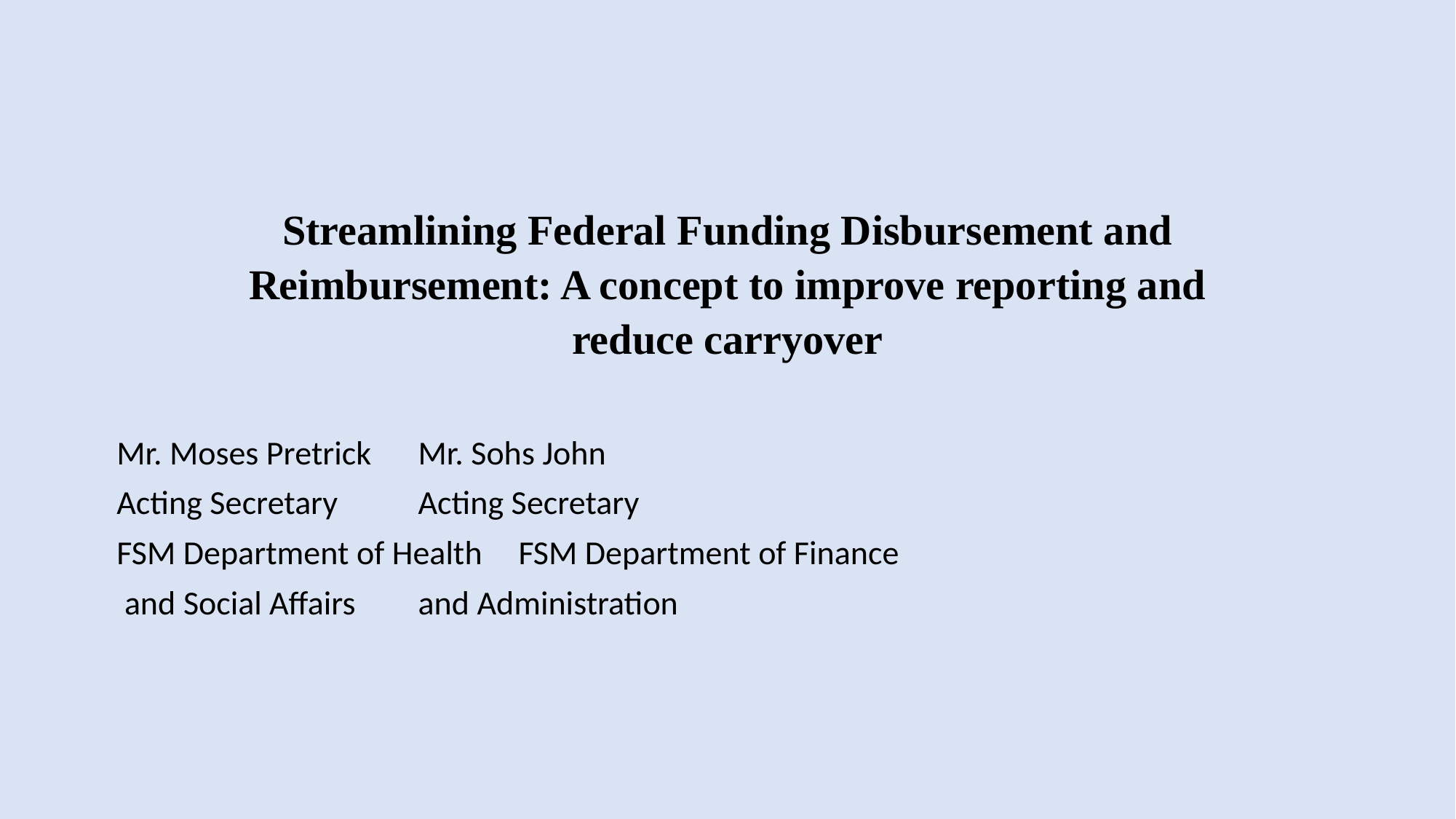

# Streamlining Federal Funding Disbursement and Reimbursement: A concept to improve reporting and reduce carryover
Mr. Moses Pretrick					Mr. Sohs John
Acting Secretary					Acting Secretary
FSM Department of Health				FSM Department of Finance
 and Social Affairs					and Administration